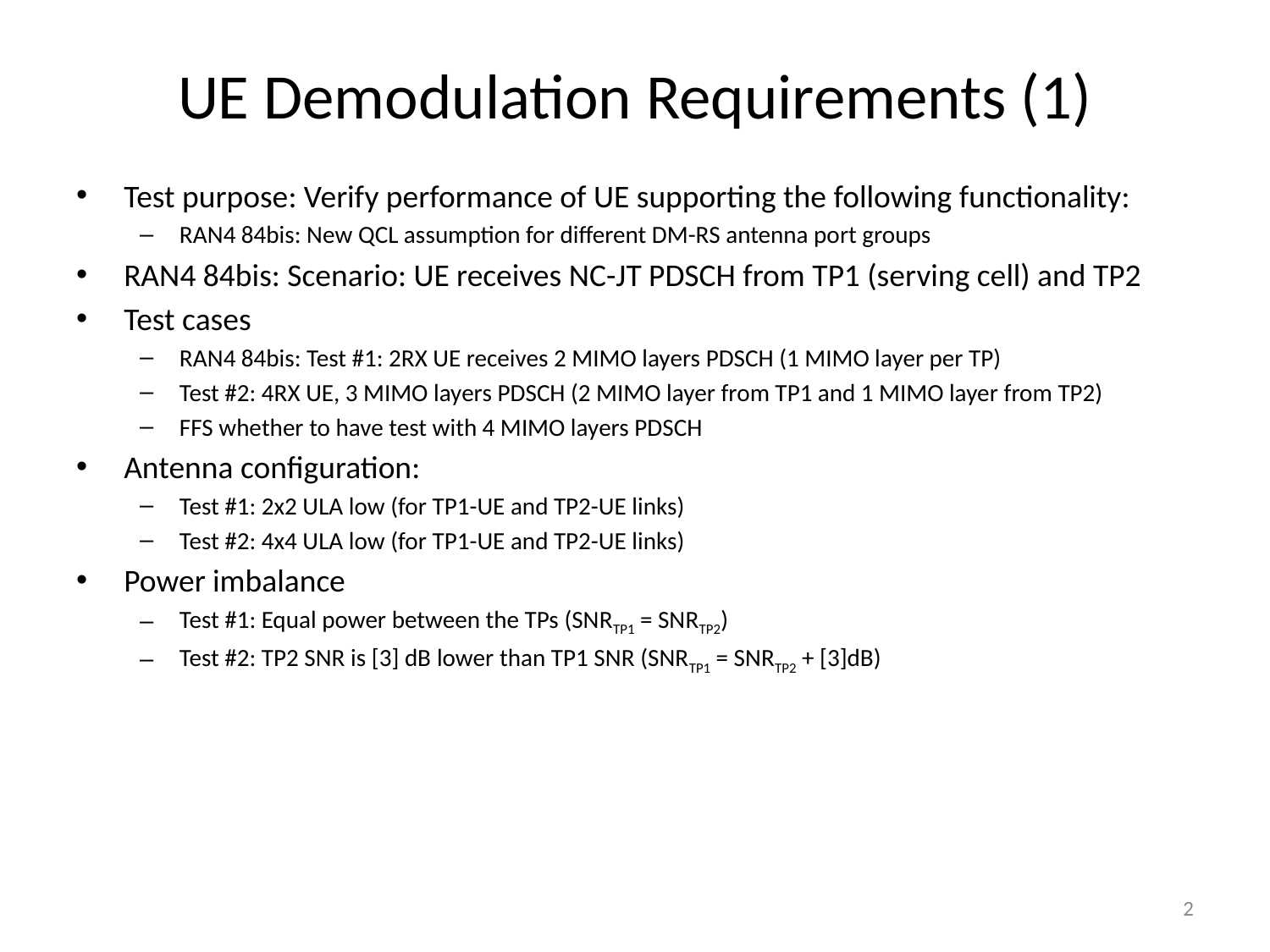

# UE Demodulation Requirements (1)
Test purpose: Verify performance of UE supporting the following functionality:
RAN4 84bis: New QCL assumption for different DM-RS antenna port groups
RAN4 84bis: Scenario: UE receives NC-JT PDSCH from TP1 (serving cell) and TP2
Test cases
RAN4 84bis: Test #1: 2RX UE receives 2 MIMO layers PDSCH (1 MIMO layer per TP)
Test #2: 4RX UE, 3 MIMO layers PDSCH (2 MIMO layer from TP1 and 1 MIMO layer from TP2)
FFS whether to have test with 4 MIMO layers PDSCH
Antenna configuration:
Test #1: 2x2 ULA low (for TP1-UE and TP2-UE links)
Test #2: 4x4 ULA low (for TP1-UE and TP2-UE links)
Power imbalance
Test #1: Equal power between the TPs (SNRTP1 = SNRTP2)
Test #2: TP2 SNR is [3] dB lower than TP1 SNR (SNRTP1 = SNRTP2 + [3]dB)

2